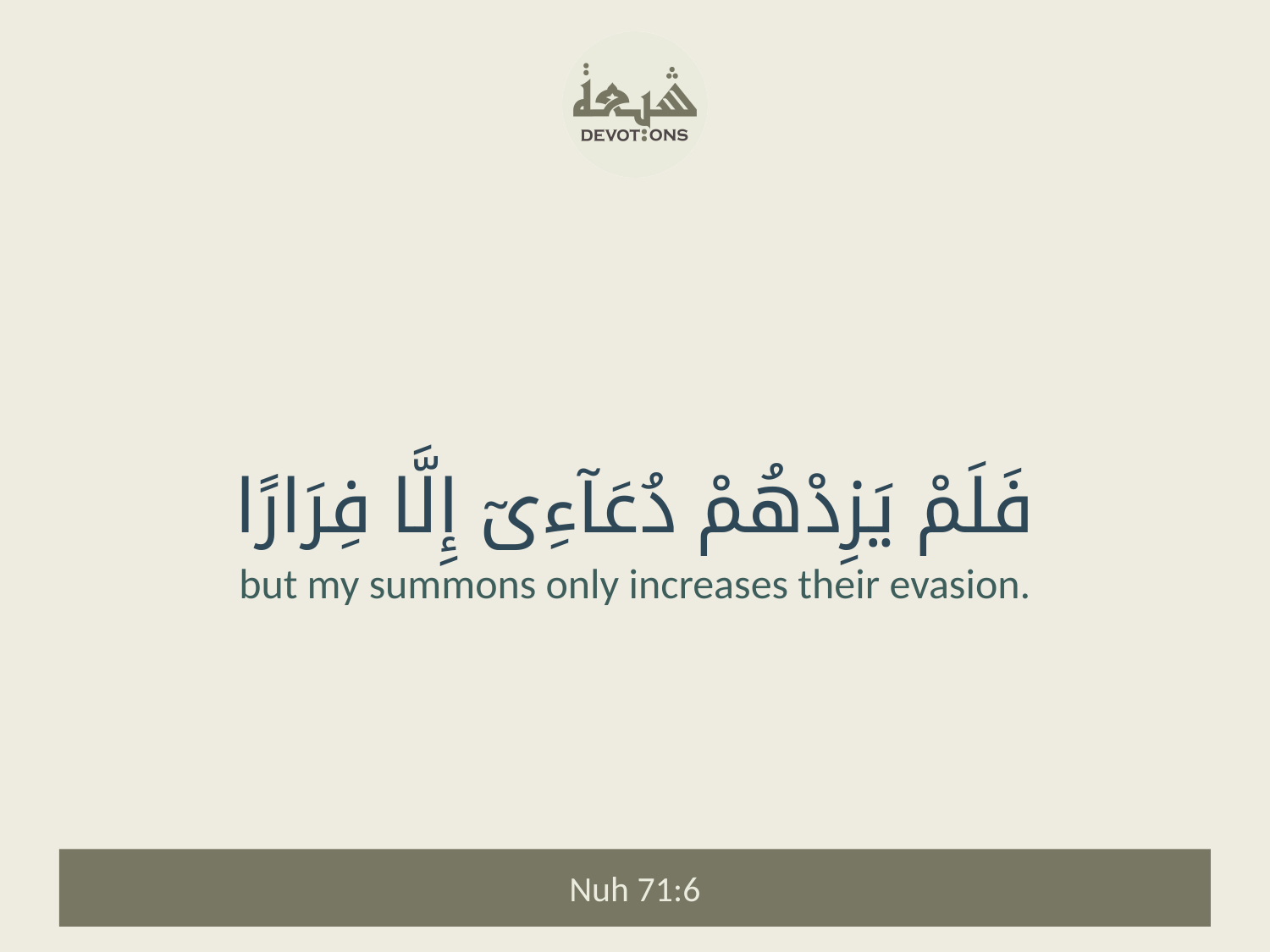

فَلَمْ يَزِدْهُمْ دُعَآءِىٓ إِلَّا فِرَارًا
but my summons only increases their evasion.
Nuh 71:6